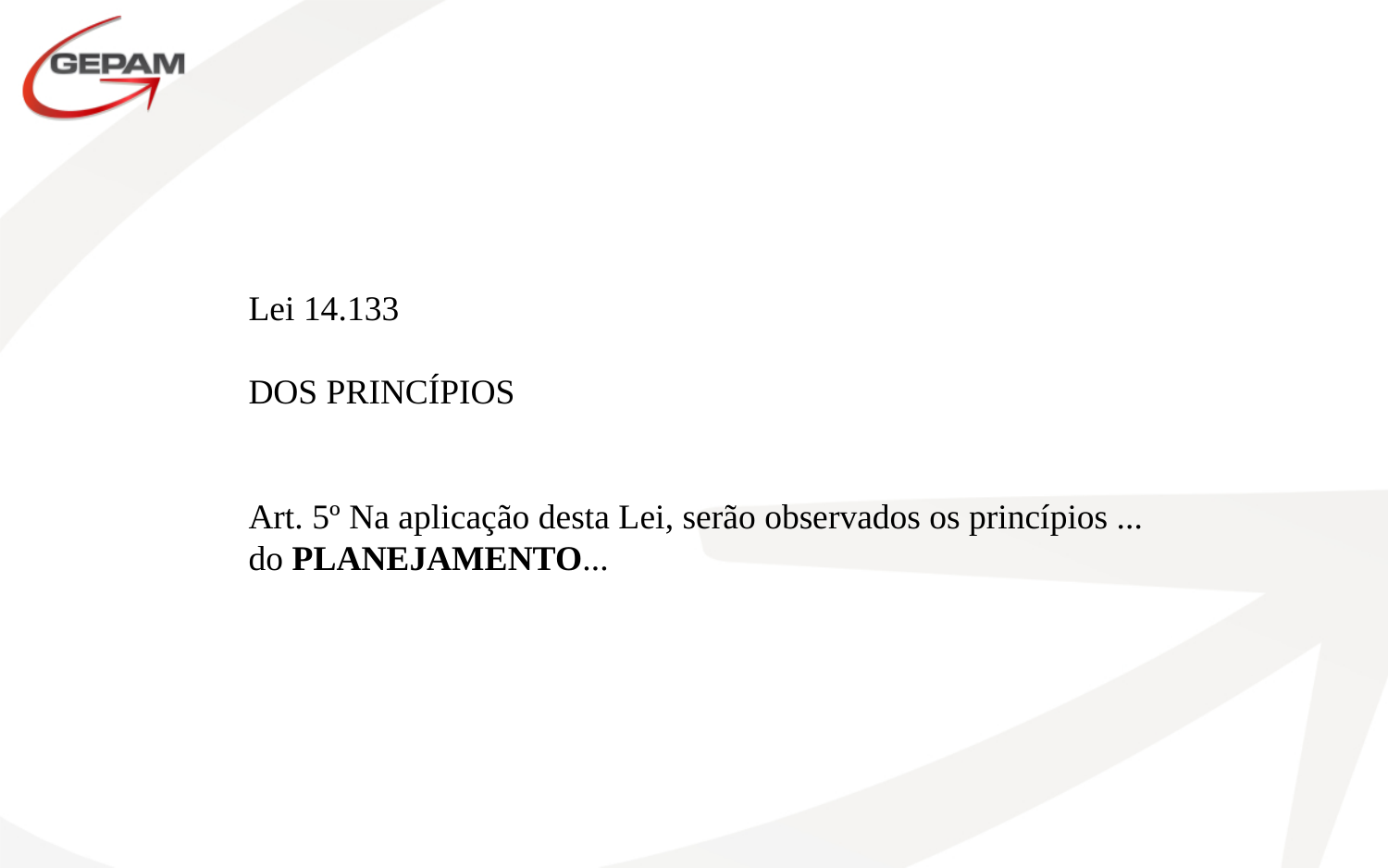

Lei 14.133
DOS PRINCÍPIOS
Art. 5º Na aplicação desta Lei, serão observados os princípios ... do PLANEJAMENTO...